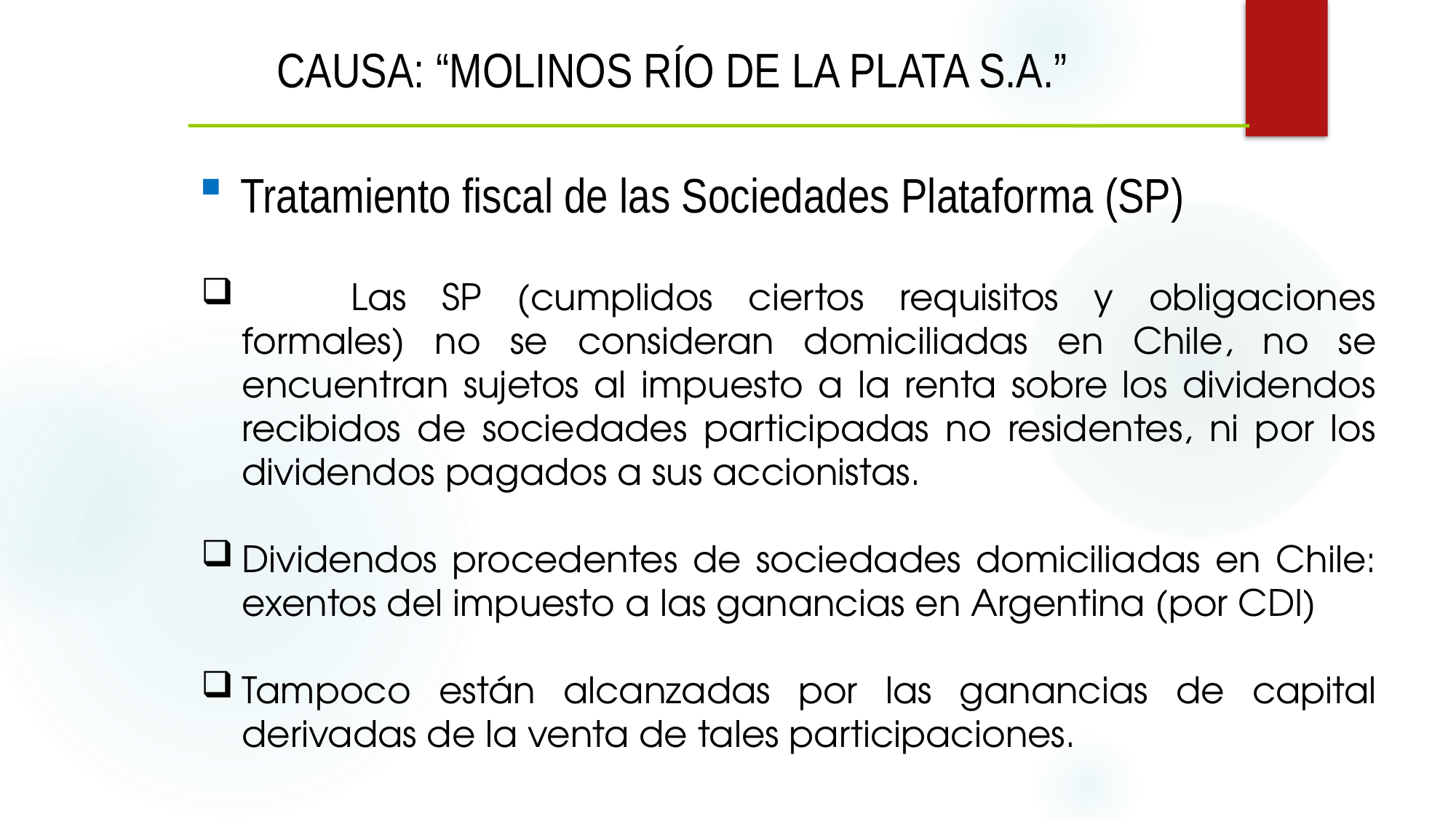

# CAUSA: “Molinos Río de la Plata S.A.”

Tratamiento fiscal de las Sociedades Plataforma (SP)

	Las SP (cumplidos ciertos requisitos y obligaciones formales) no se consideran domiciliadas en Chile, no se encuentran sujetos al impuesto a la renta sobre los dividendos recibidos de sociedades participadas no residentes, ni por los dividendos pagados a sus accionistas.

Dividendos procedentes de sociedades domiciliadas en Chile: exentos del impuesto a las ganancias en Argentina (por CDI)

Tampoco están alcanzadas por las ganancias de capital derivadas de la venta de tales participaciones.

	.